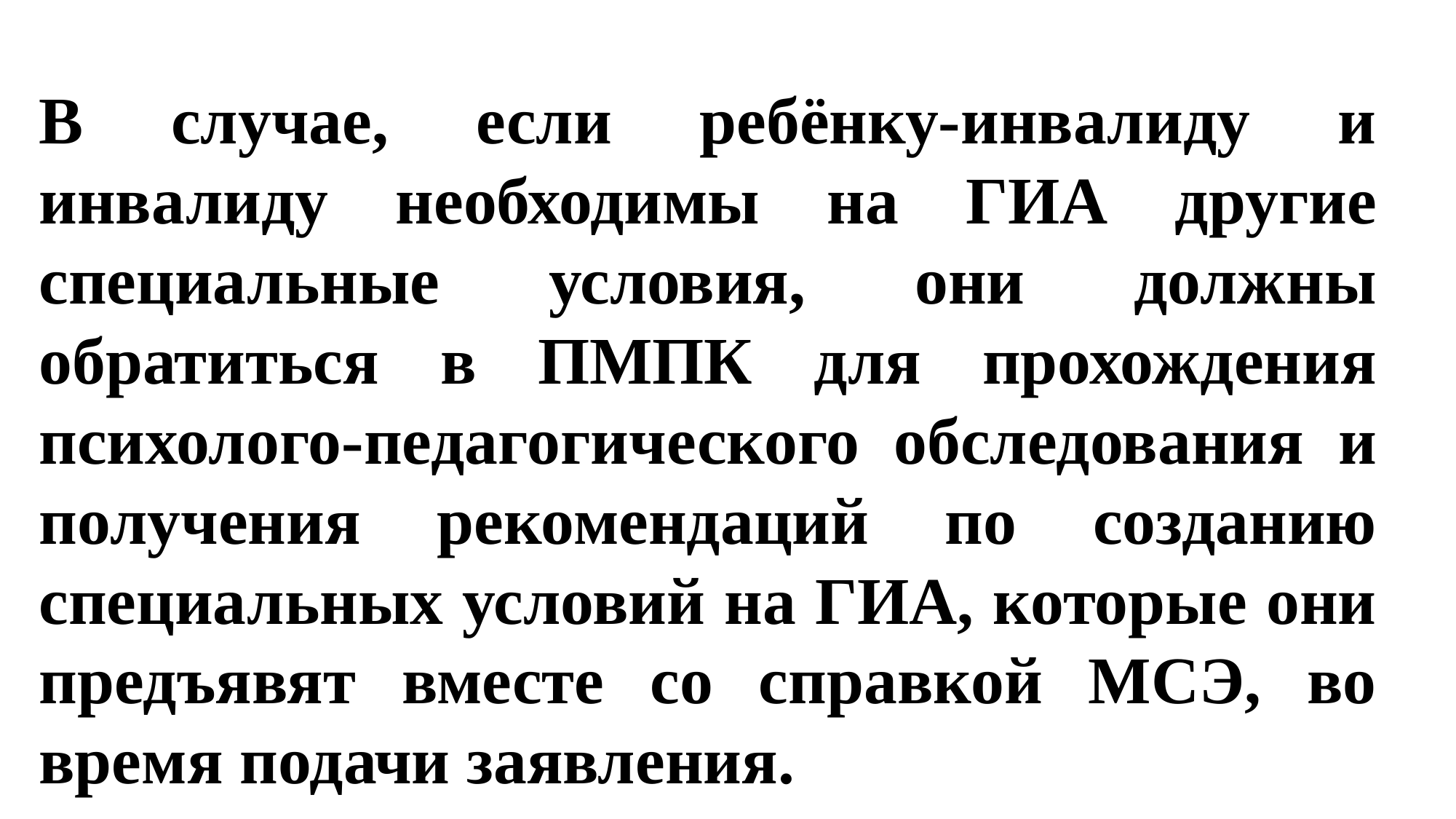

В случае, если ребёнку-инвалиду и инвалиду необходимы на ГИА другие специальные условия, они должны обратиться в ПМПК для прохождения психолого-педагогического обследования и получения рекомендаций по созданию специальных условий на ГИА, которые они предъявят вместе со справкой МСЭ, во время подачи заявления.